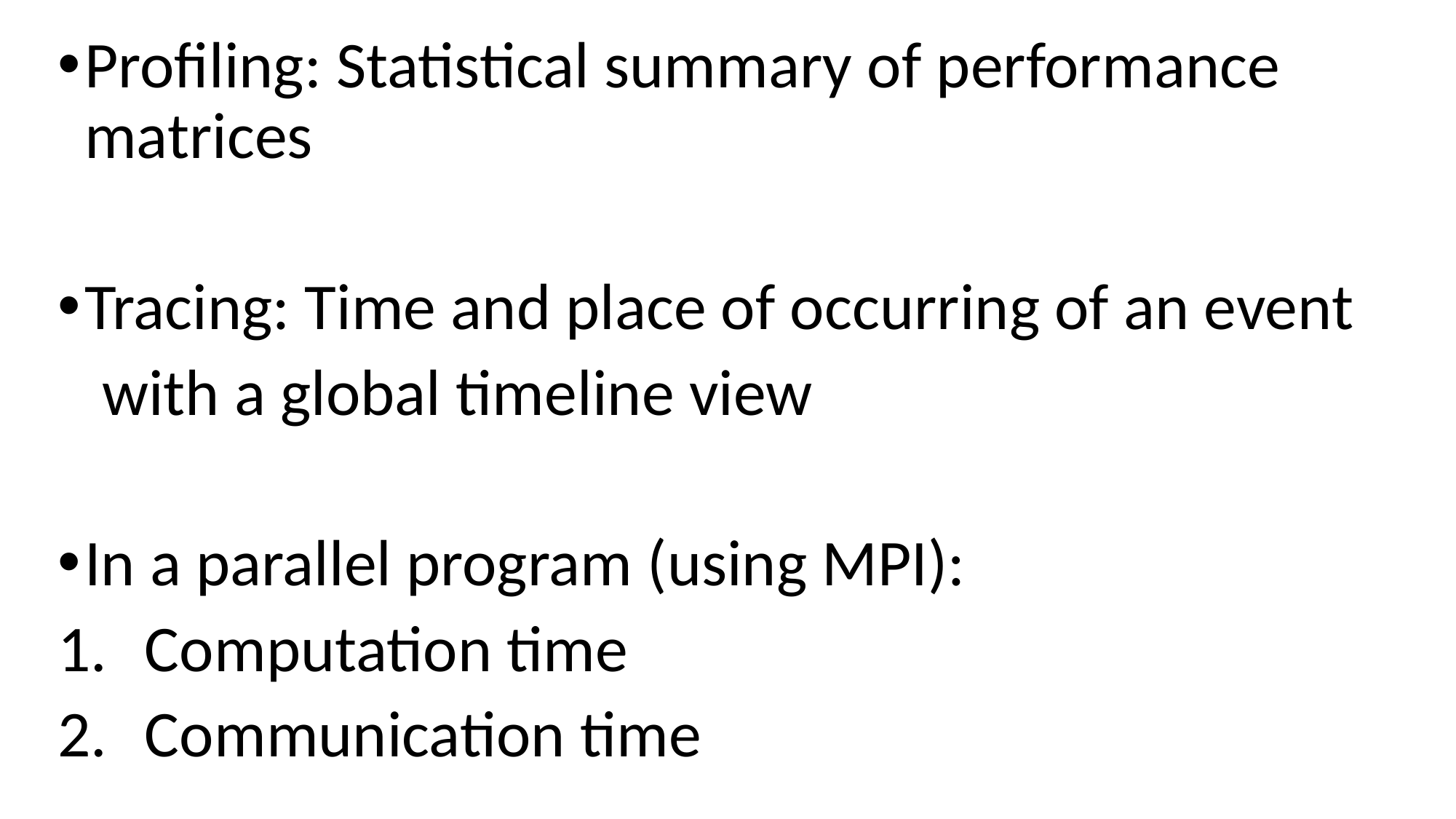

Profiling: Statistical summary of performance matrices

Tracing: Time and place of occurring of an event
   with a global timeline view

In a parallel program (using MPI):
Computation time
Communication time